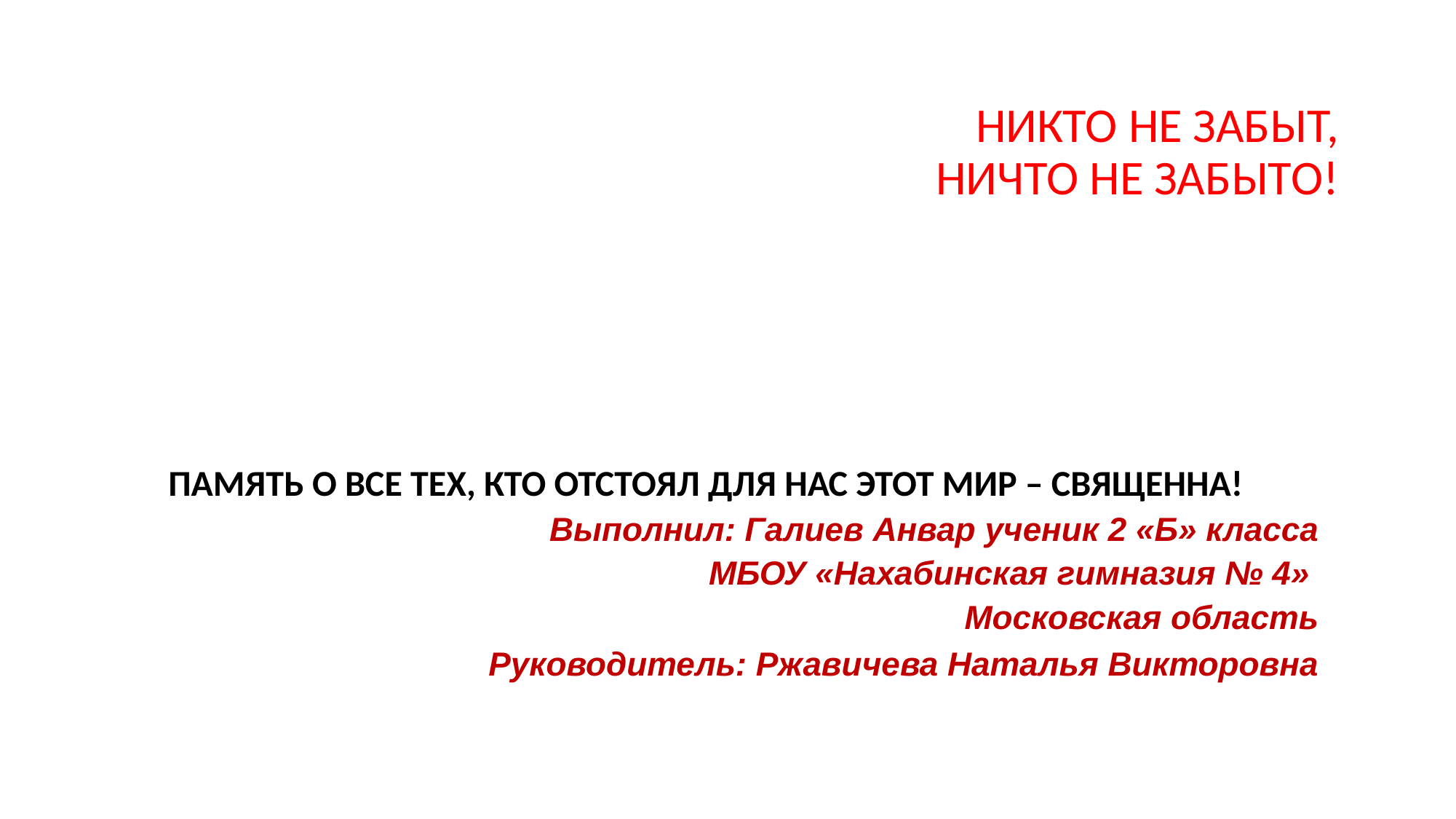

# НИКТО НЕ ЗАБЫТ, НИЧТО НЕ ЗАБЫТО!
ПАМЯТЬ О ВСЕ ТЕХ, КТО ОТСТОЯЛ ДЛЯ НАС ЭТОТ МИР – СВЯЩЕННА!
Выполнил: Галиев Анвар ученик 2 «Б» класса
МБОУ «Нахабинская гимназия № 4»
Московская область
Руководитель: Ржавичева Наталья Викторовна